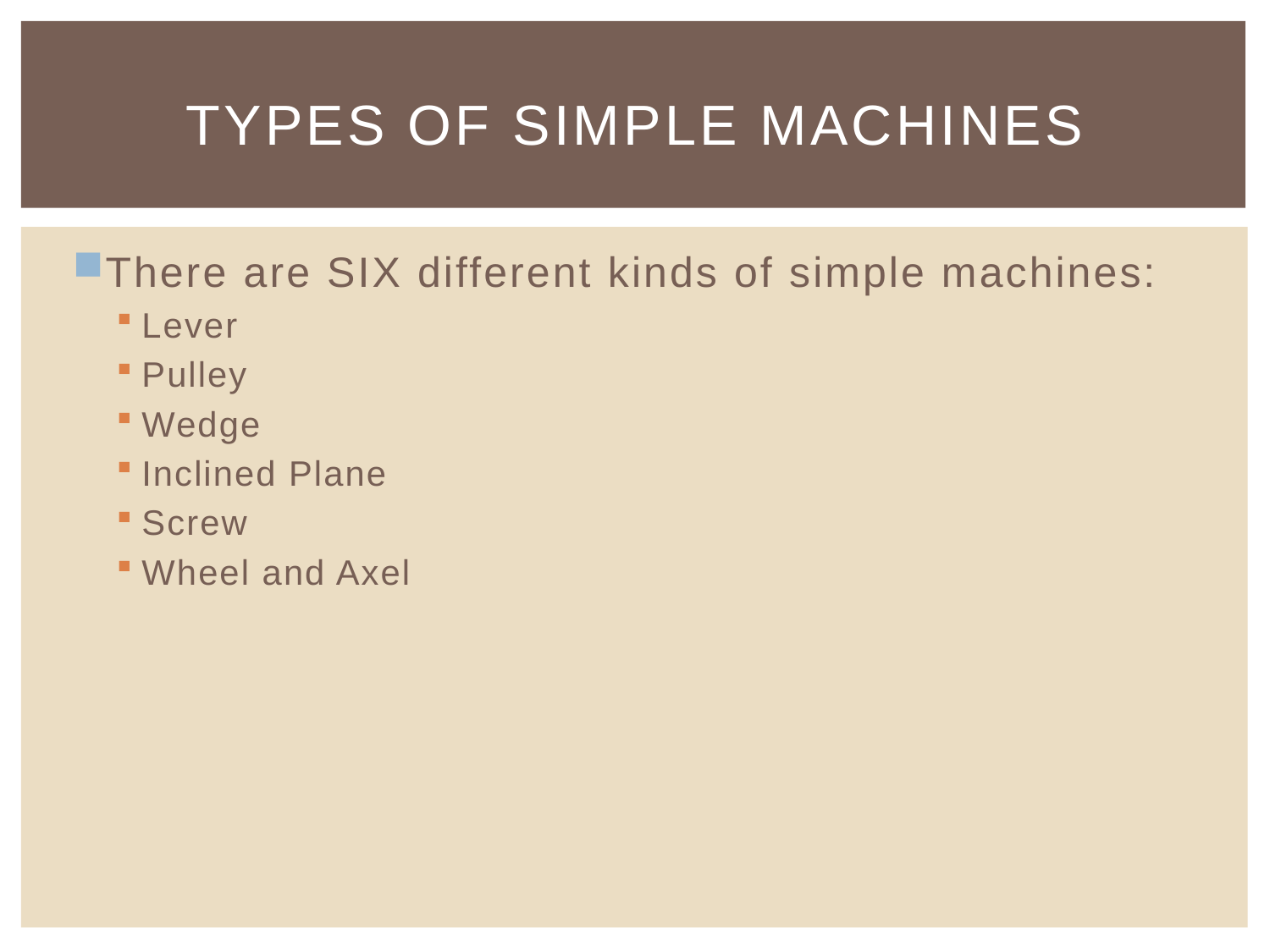

# Types of Simple machines
There are SIX different kinds of simple machines:
Lever
Pulley
Wedge
Inclined Plane
Screw
Wheel and Axel